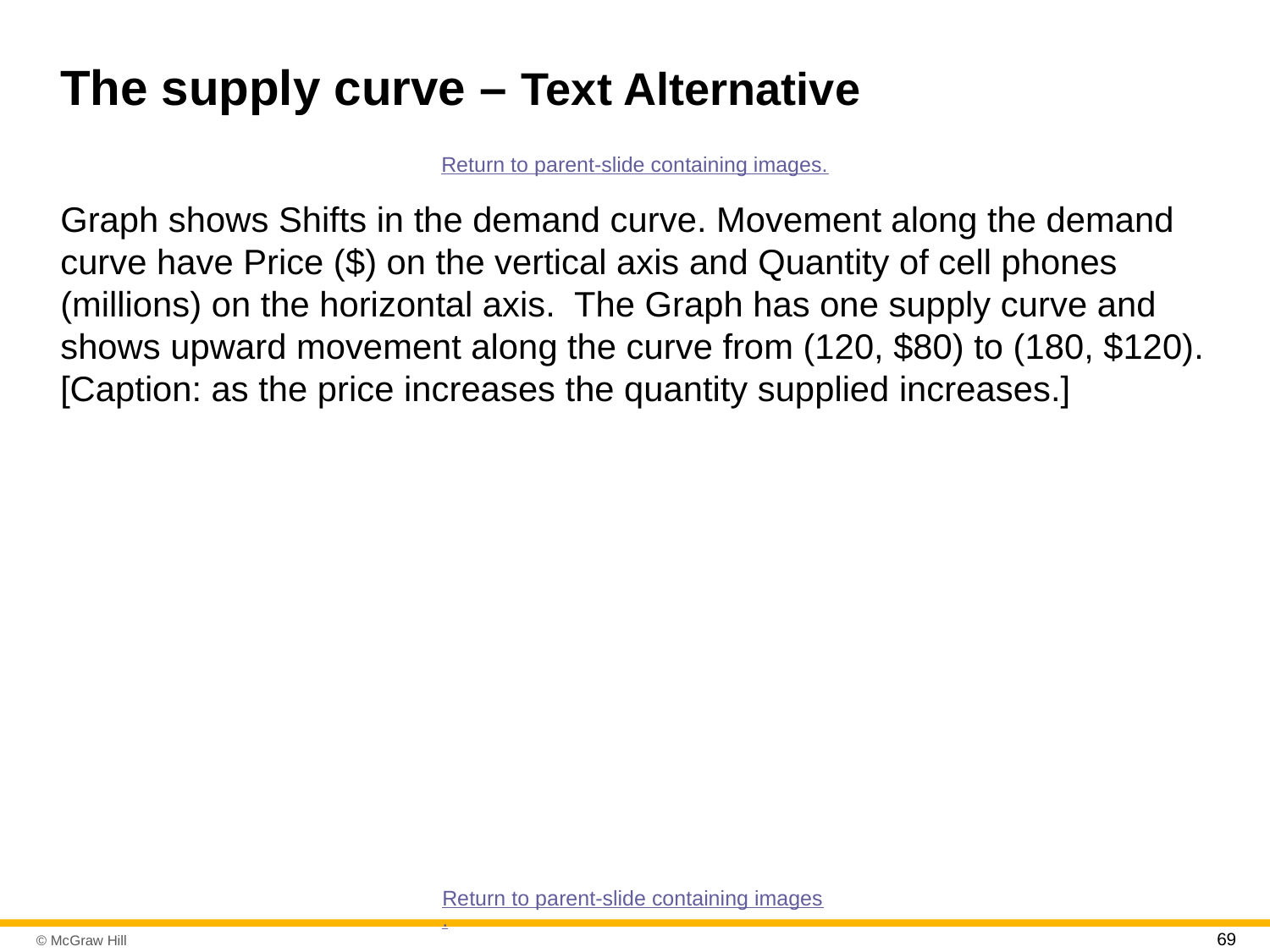

# The supply curve – Text Alternative
Return to parent-slide containing images.
Graph shows Shifts in the demand curve. Movement along the demand curve have Price ($) on the vertical axis and Quantity of cell phones (millions) on the horizontal axis.  The Graph has one supply curve and shows upward movement along the curve from (120, $80) to (180, $120). [Caption: as the price increases the quantity supplied increases.]
Return to parent-slide containing images.